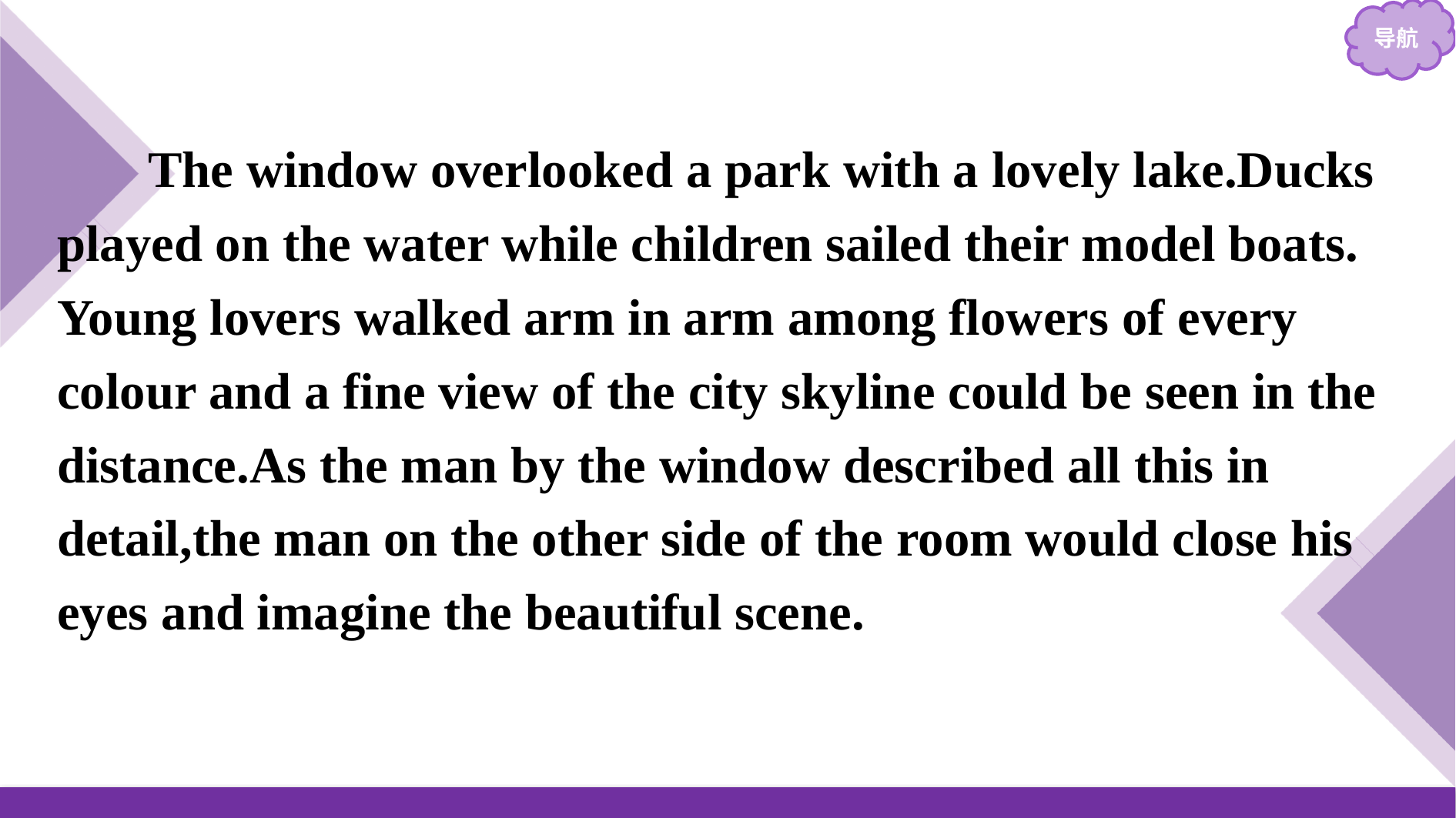

The window overlooked a park with a lovely lake.Ducks played on the water while children sailed their model boats. Young lovers walked arm in arm among flowers of every colour and a fine view of the city skyline could be seen in the distance.As the man by the window described all this in detail,the man on the other side of the room would close his eyes and imagine the beautiful scene.